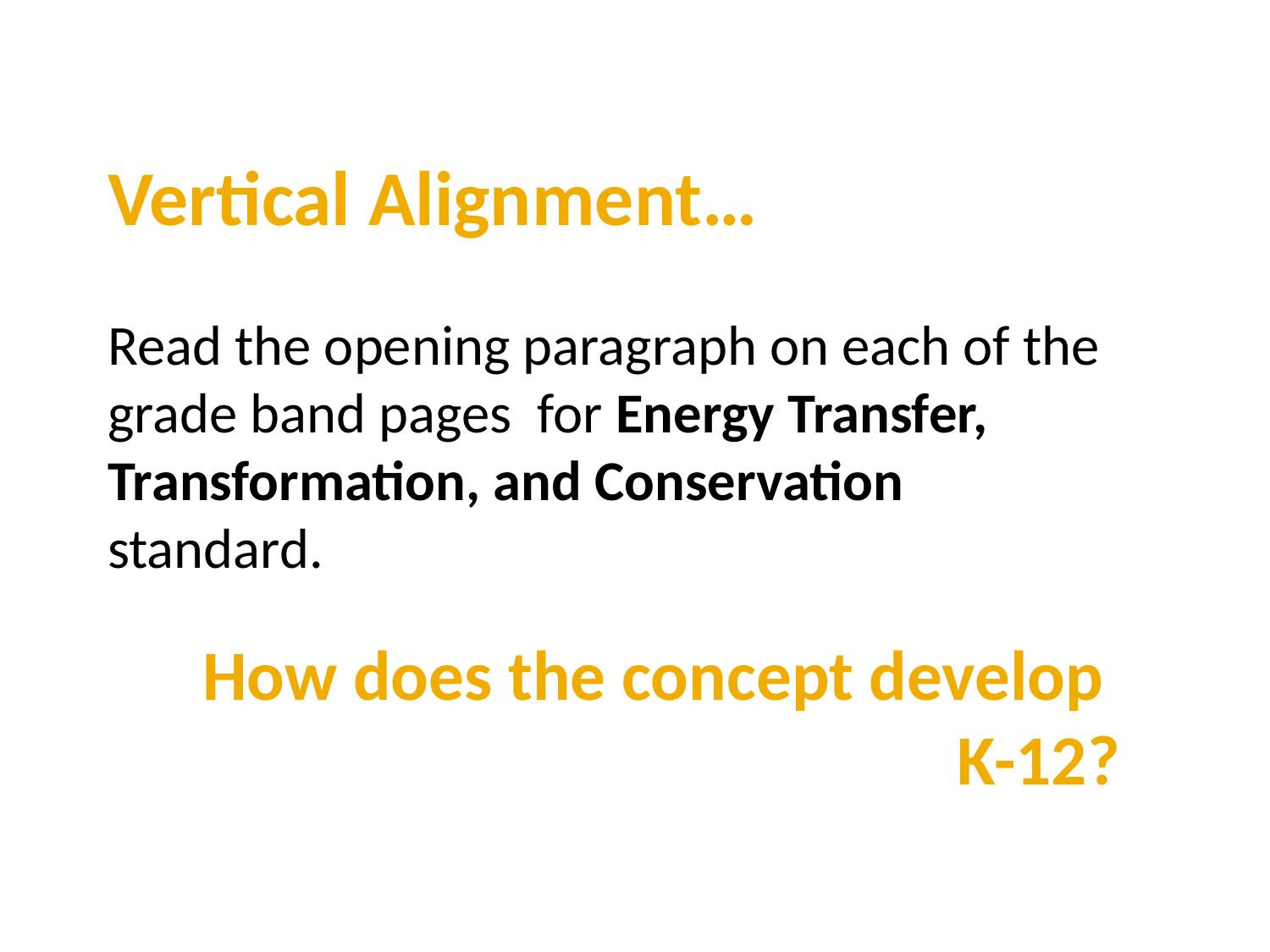

Vertical Alignment…

Read the opening paragraph on each of the grade band pages  for Energy Transfer, Transformation, and Conservation standard.

How does the concept develop
K-12?